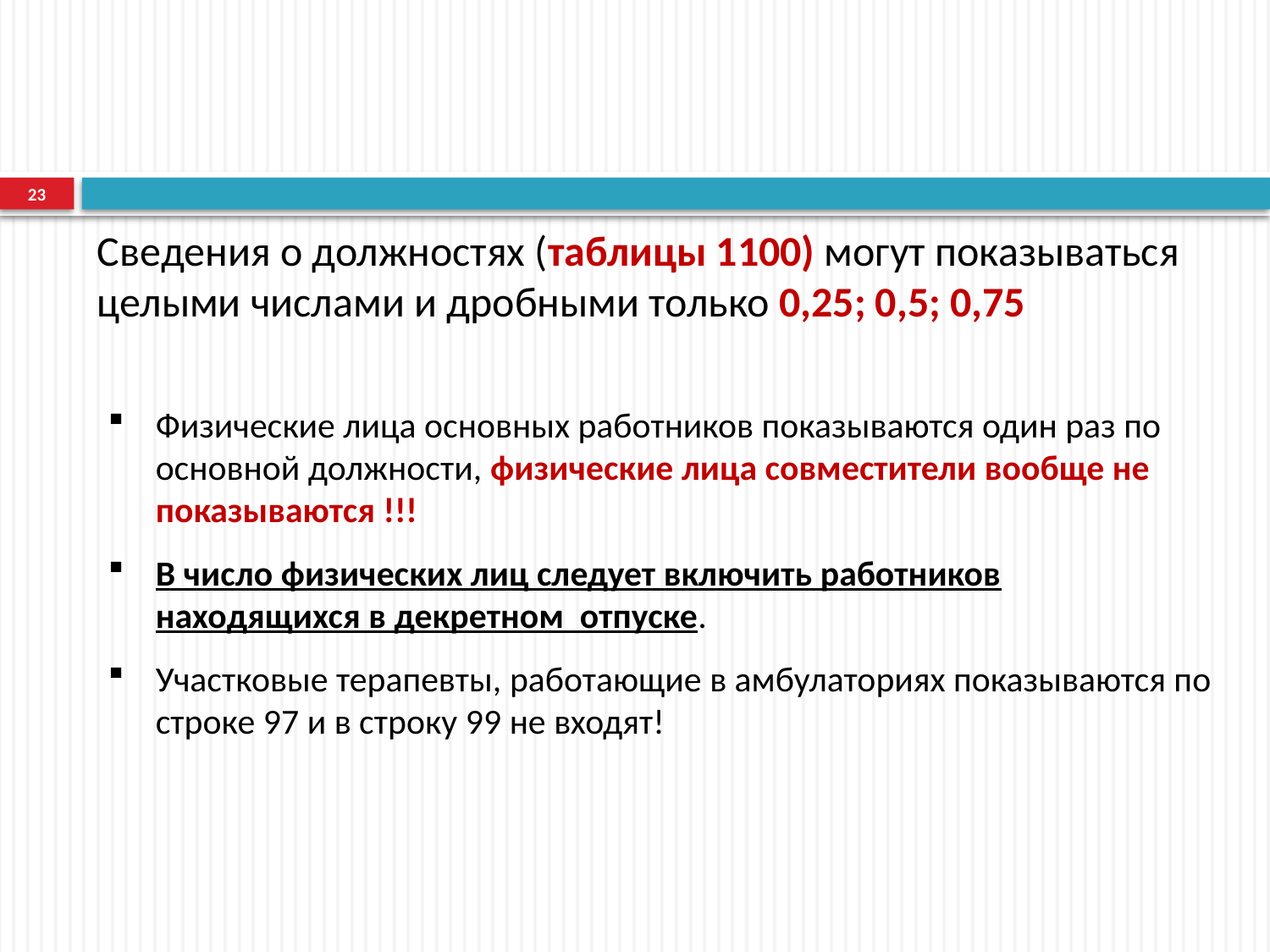

23
Сведения о должностях (таблицы 1100) могут показываться целыми числами и дробными только 0,25; 0,5; 0,75
Физические лица основных работников показываются один раз по основной должности, физические лица совместители вообще не показываются !!!
В число физических лиц следует включить работников находящихся в декретном  отпуске.
Участковые терапевты, работающие в амбулаториях показываются по строке 97 и в строку 99 не входят!